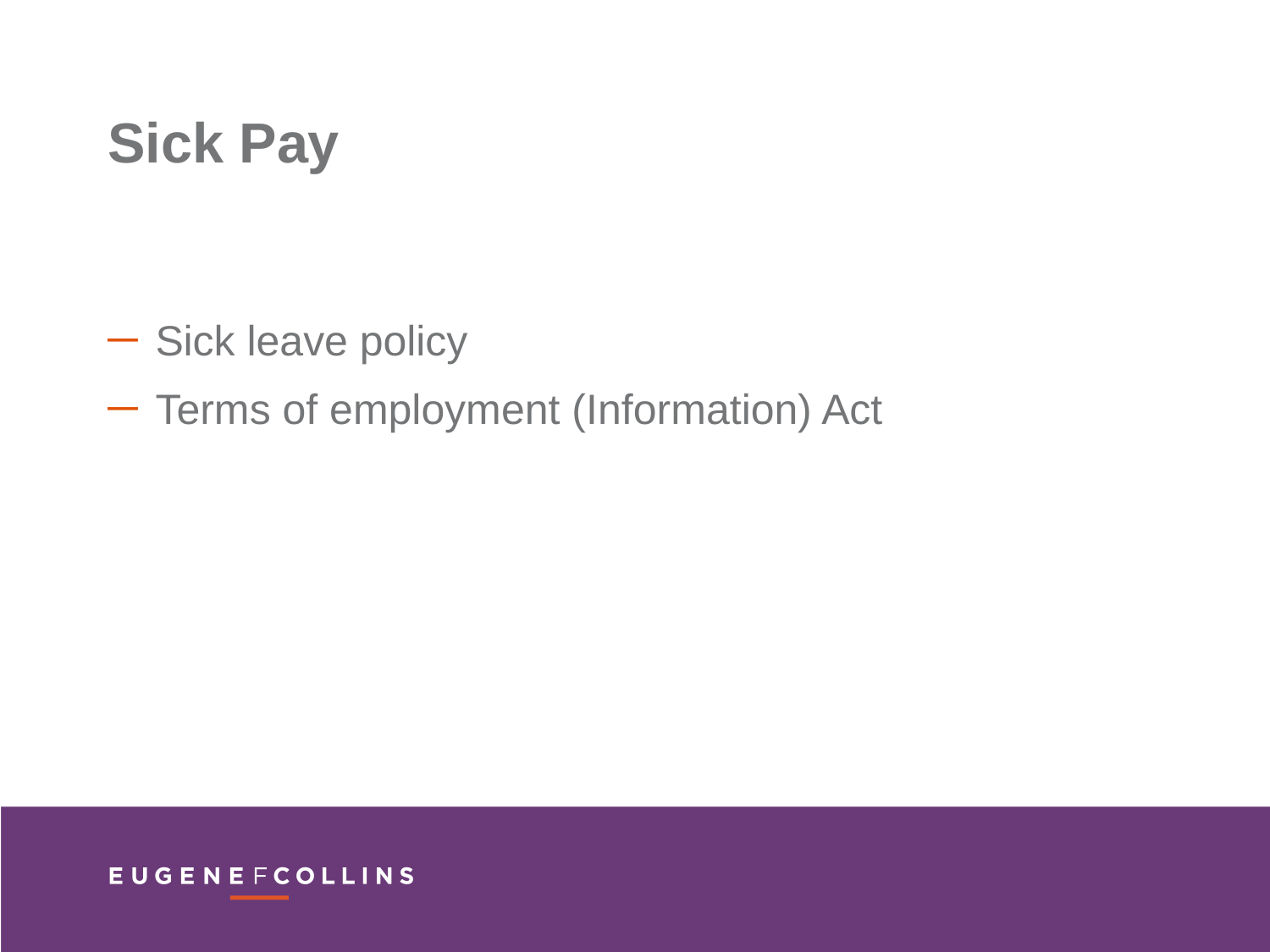

Sick Pay
Sick leave policy
Terms of employment (Information) Act